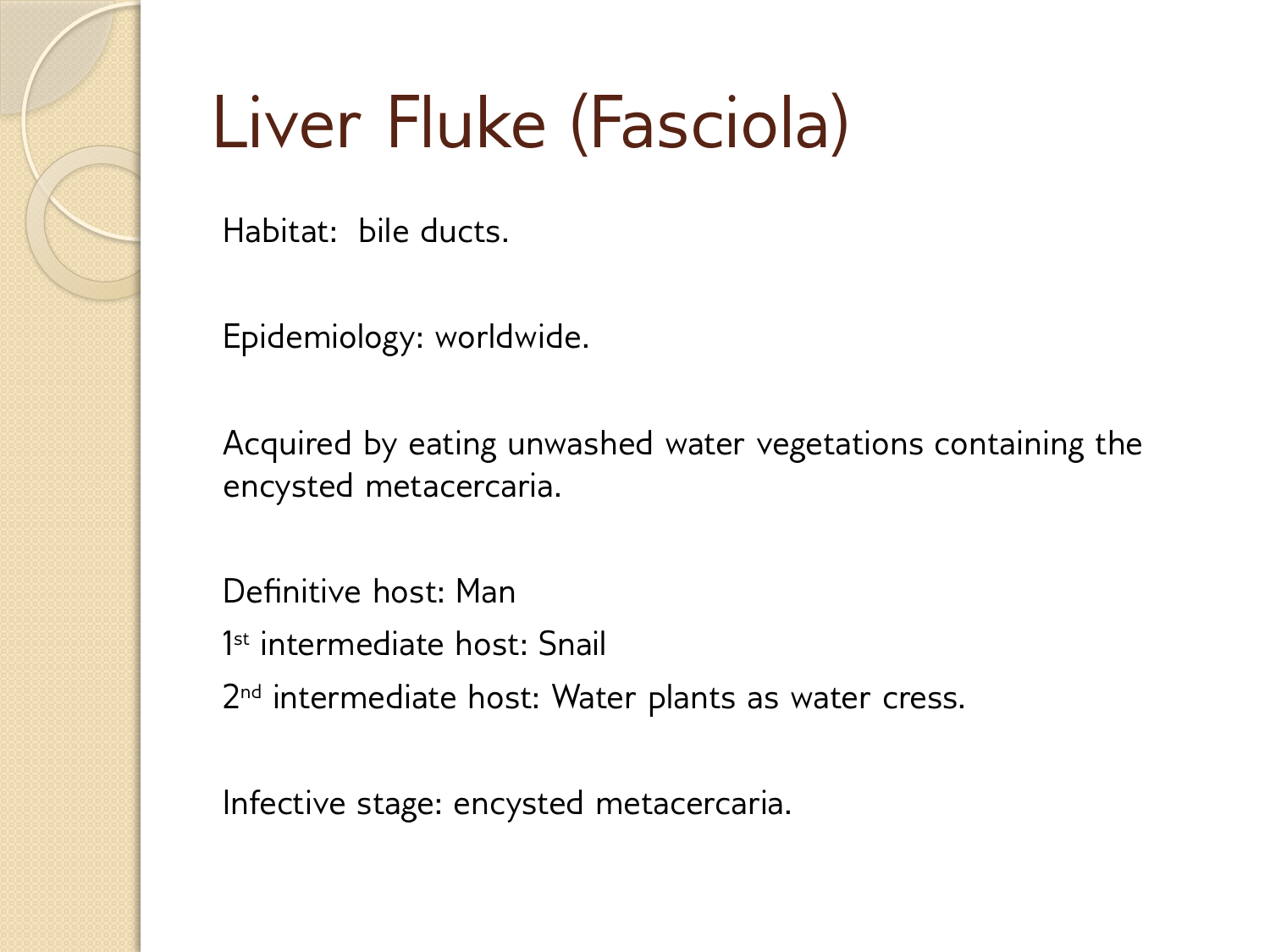

# Liver Fluke (Fasciola)
Habitat:  bile ducts.

Epidemiology: worldwide.

Acquired by eating unwashed water vegetations containing the encysted metacercaria.

Definitive host: Man
1st intermediate host: Snail
2nd intermediate host: Water plants as water cress.

Infective stage: encysted metacercaria.